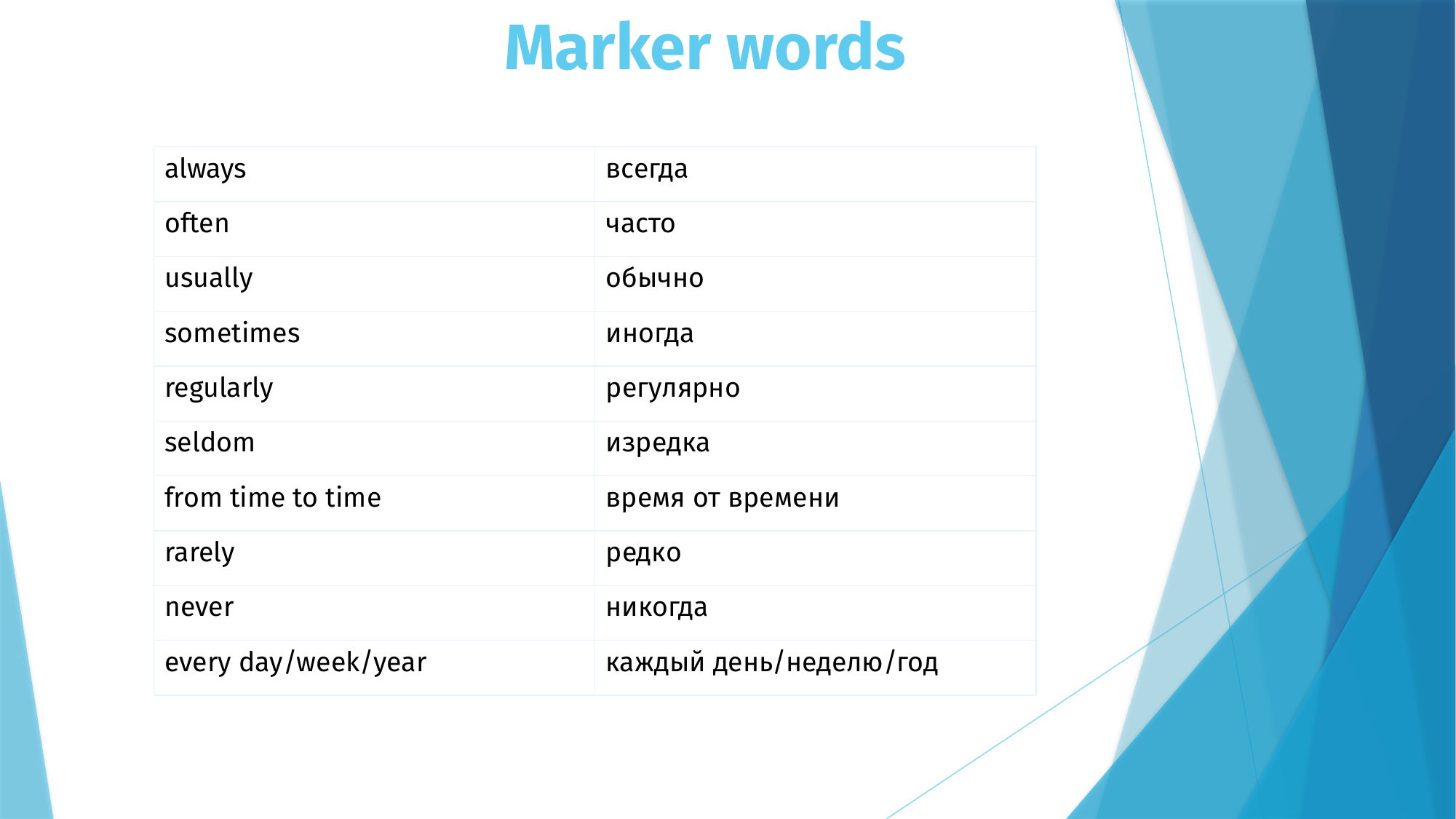

# Marker words
| always | всегда |
| --- | --- |
| often | часто |
| usually | обычно |
| sometimes | иногда |
| regularly | регулярно |
| seldom | изредка |
| from time to time | время от времени |
| rarely | редко |
| never | никогда |
| every day/week/year | каждый день/неделю/год |